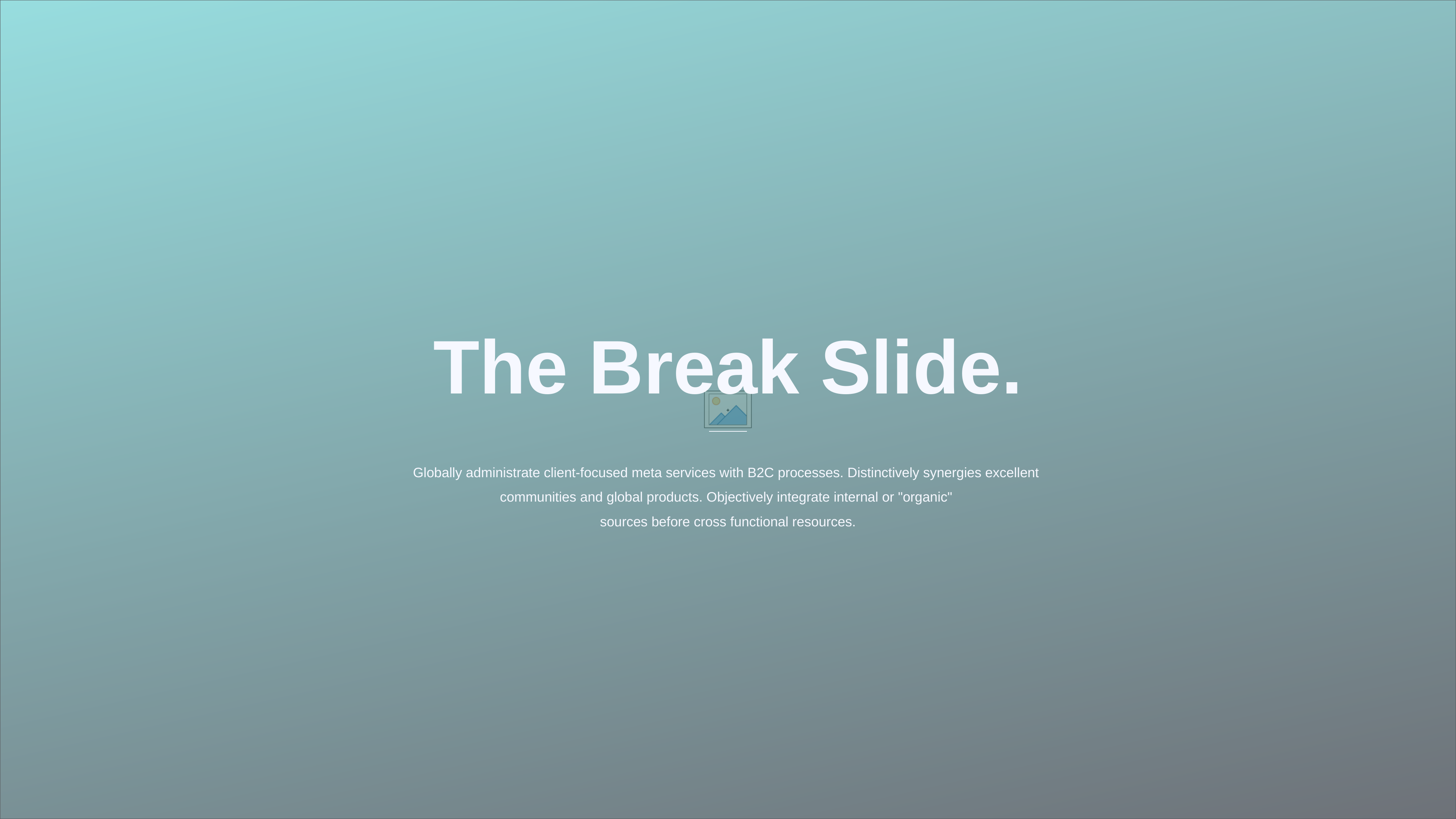

The Break Slide.

Globally administrate client-focused meta services with B2C processes. Distinctively synergies excellent
communities and global products. Objectively integrate internal or "organic"
sources before cross functional resources.